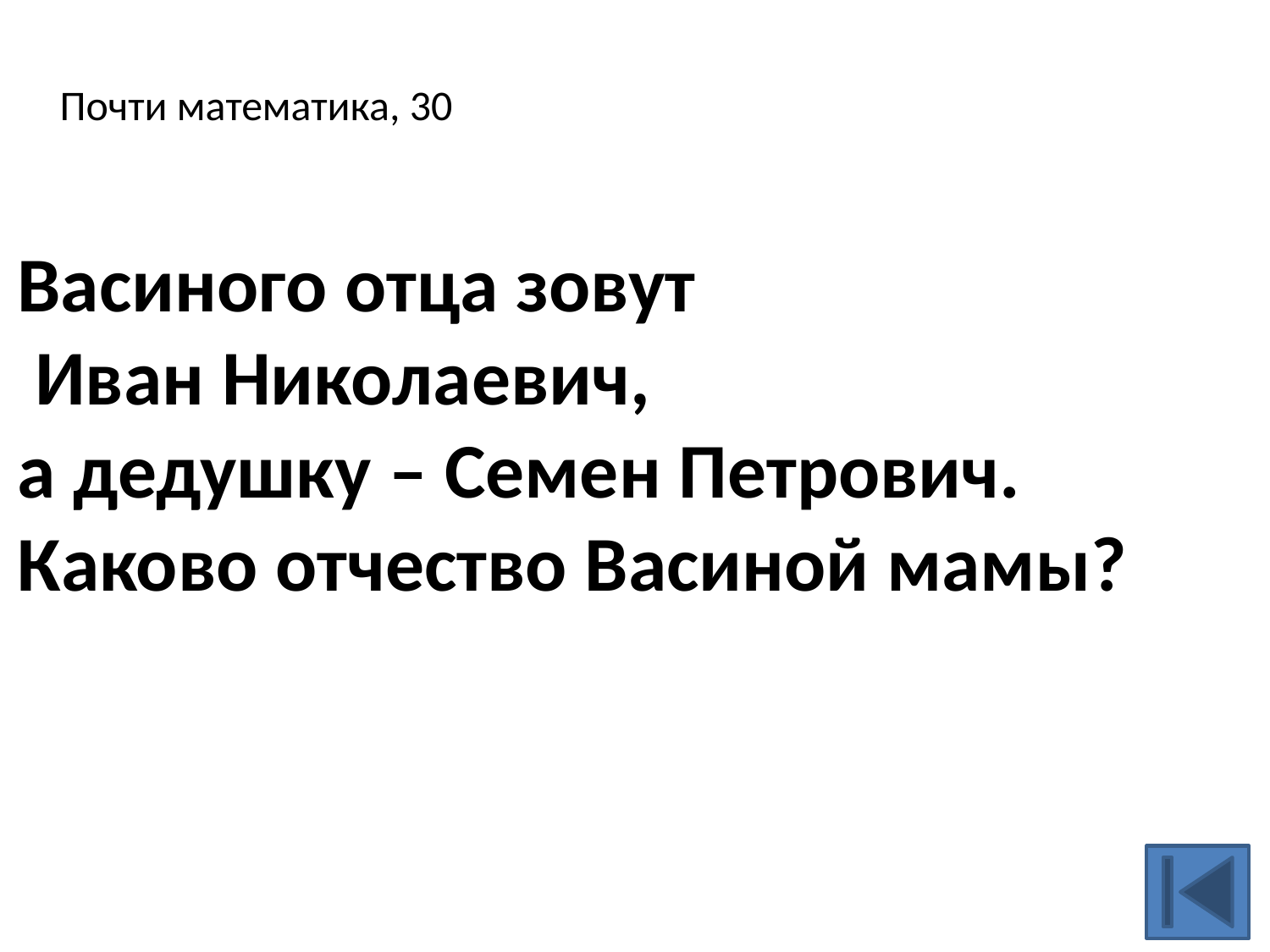

Почти математика, 30
Васиного отца зовут
 Иван Николаевич,
а дедушку – Семен Петрович.
Каково отчество Васиной мамы?